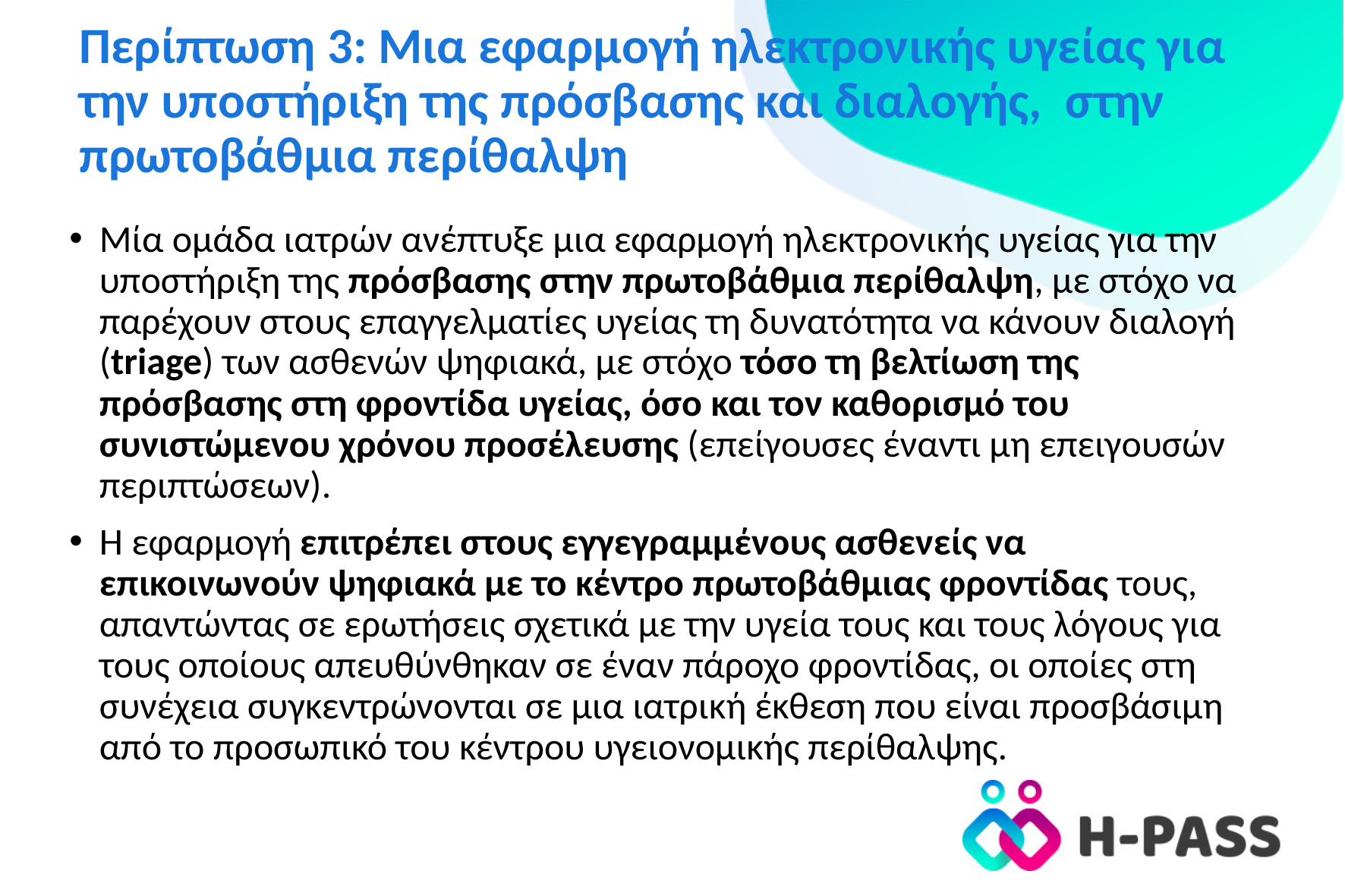

# Περίπτωση 3: Μια εφαρμογή ηλεκτρονικής υγείας για την υποστήριξη της πρόσβασης και διαλογής,  στην πρωτοβάθμια περίθαλψη
Μία ομάδα ιατρών ανέπτυξε μια εφαρμογή ηλεκτρονικής υγείας για την υποστήριξη της πρόσβασης στην πρωτοβάθμια περίθαλψη, με στόχο να παρέχουν στους επαγγελματίες υγείας τη δυνατότητα να κάνουν διαλογή (triage) των ασθενών ψηφιακά, με στόχο τόσο τη βελτίωση της πρόσβασης στη φροντίδα υγείας, όσο και τον καθορισμό του συνιστώμενου χρόνου προσέλευσης (επείγουσες έναντι μη επειγουσών περιπτώσεων).
Η εφαρμογή επιτρέπει στους εγγεγραμμένους ασθενείς να επικοινωνούν ψηφιακά με το κέντρο πρωτοβάθμιας φροντίδας τους, απαντώντας σε ερωτήσεις σχετικά με την υγεία τους και τους λόγους για τους οποίους απευθύνθηκαν σε έναν πάροχο φροντίδας, οι οποίες στη συνέχεια συγκεντρώνονται σε μια ιατρική έκθεση που είναι προσβάσιμη από το προσωπικό του κέντρου υγειονομικής περίθαλψης.